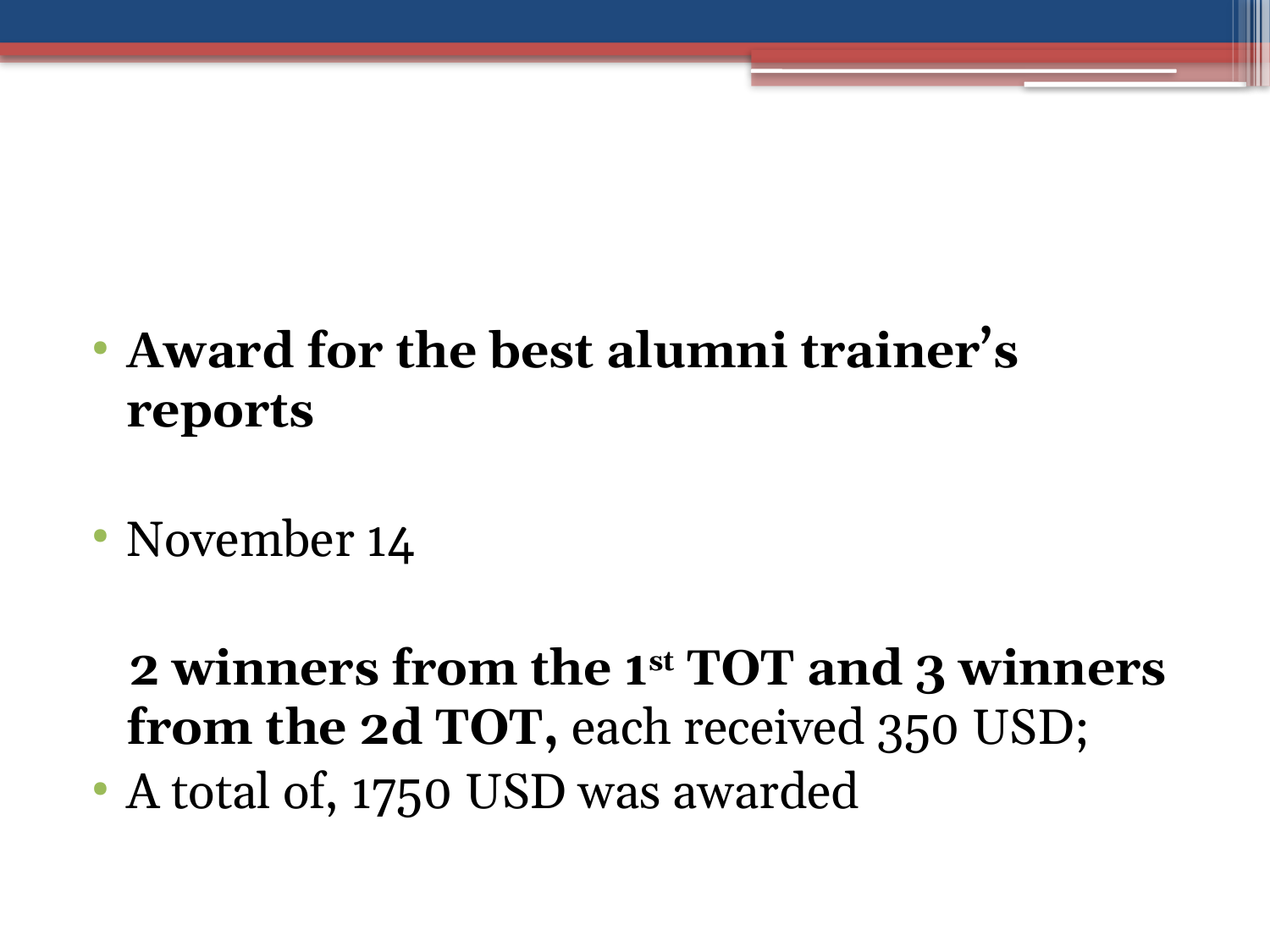

#
Award for the best alumni trainer’s reports

November 14

   2 winners from the 1st TOT and 3 winners from the 2d TOT, each received 350 USD;
A total of, 1750 USD was awarded